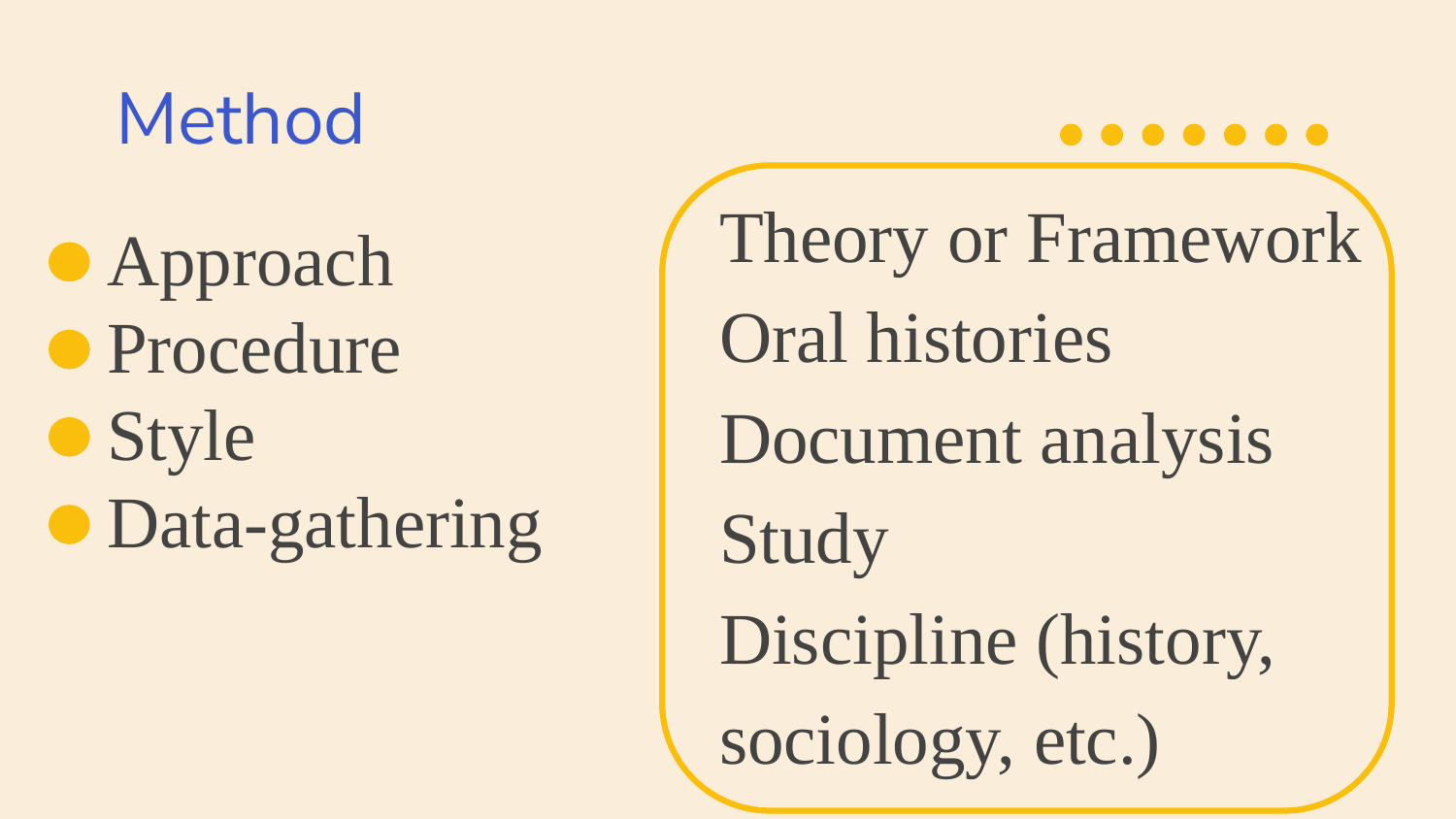

Method

Theory or Framework
Oral histories
Document analysis
Study
Discipline (history, sociology, etc.)

Approach
Procedure
Style
Data-gathering